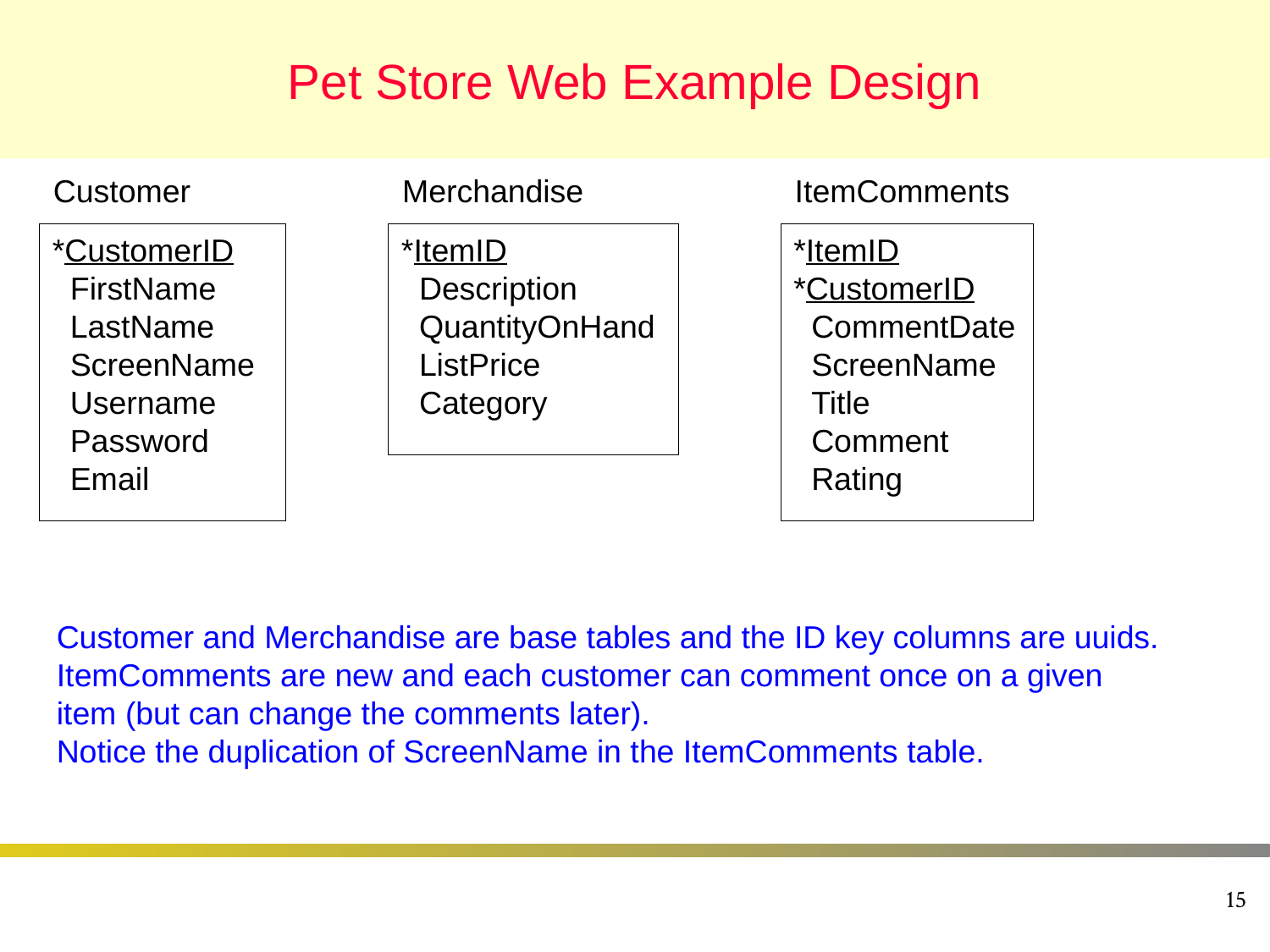

# Pet Store Web Example Design
Customer
Merchandise
ItemComments
*CustomerID
  FirstName
  LastName
  ScreenName
  Username
  Password
  Email
*ItemID
  Description
  QuantityOnHand
  ListPrice
  Category
*ItemID
*CustomerID
  CommentDate
  ScreenName
  Title
  Comment
  Rating
Customer and Merchandise are base tables and the ID key columns are uuids.
ItemComments are new and each customer can comment once on a given item (but can change the comments later).
Notice the duplication of ScreenName in the ItemComments table.
15